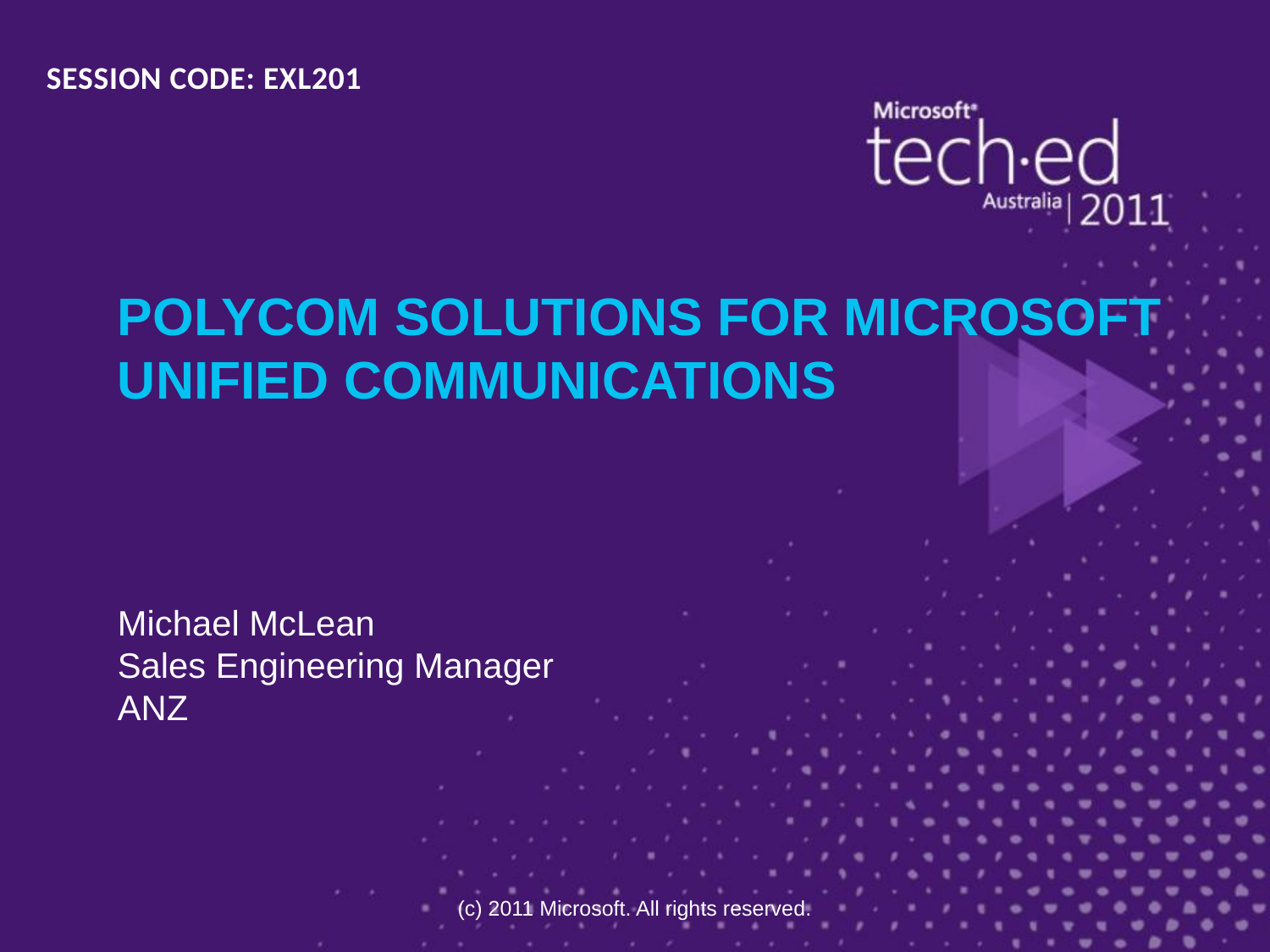

SESSION CODE: EXL201
# Polycom Solutions for Microsoft Unified Communications
Michael McLean
Sales Engineering Manager
ANZ
(c) 2011 Microsoft. All rights reserved.